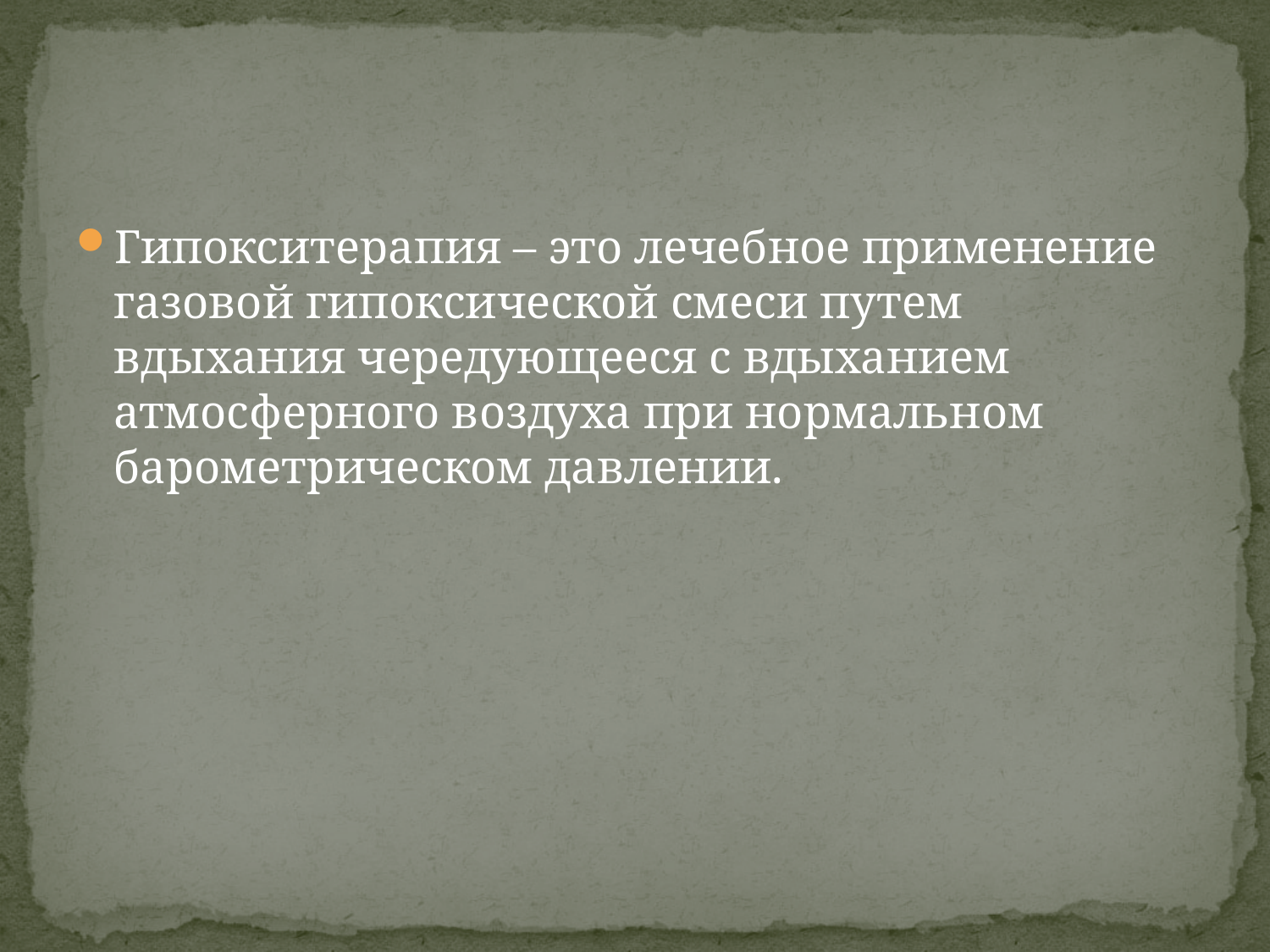

#
Гипокситерапия – это лечебное применение газовой гипоксической смеси путем вдыхания чередующееся с вдыханием атмосферного воздуха при нормальном барометрическом давлении.